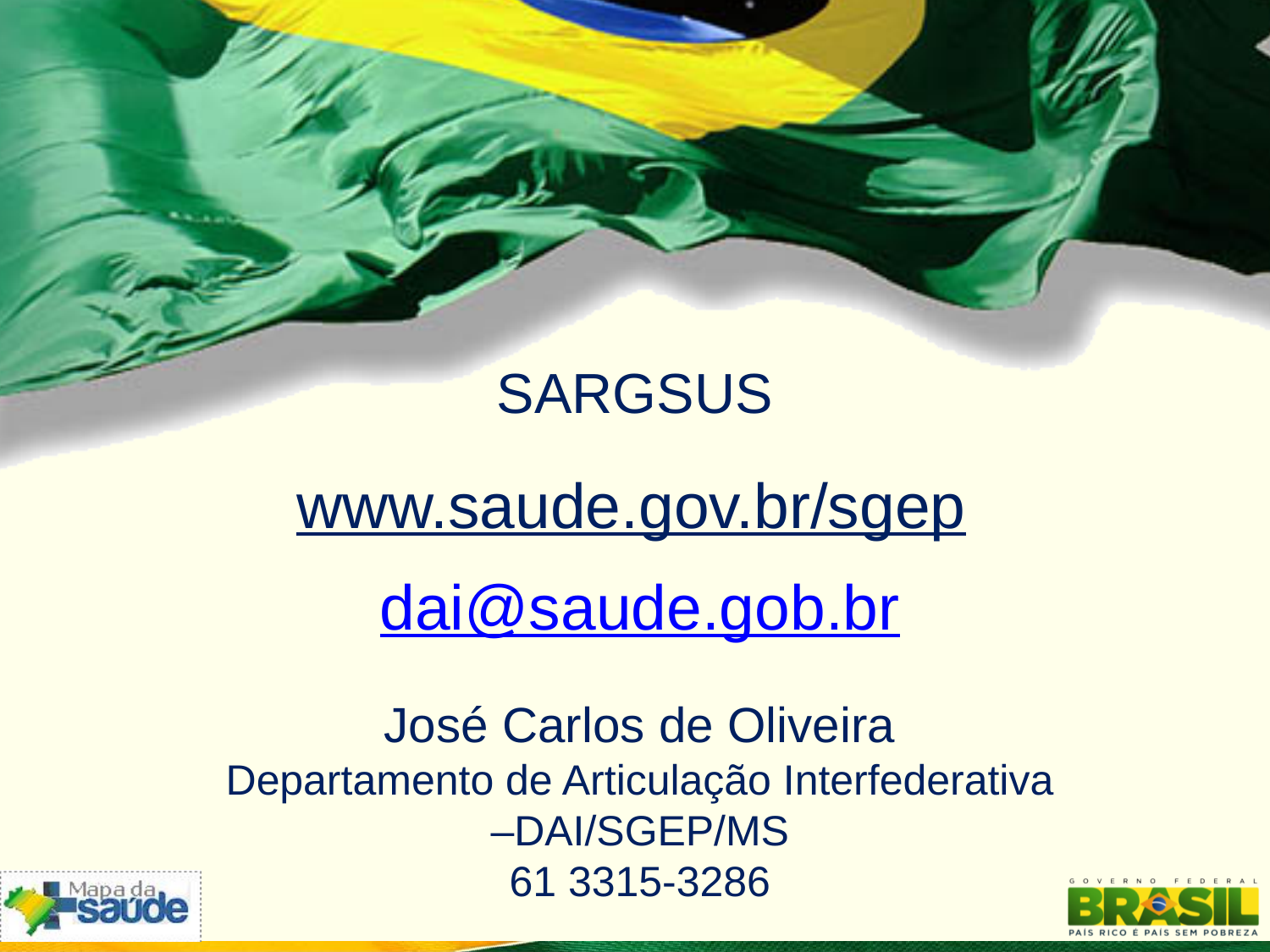

SARGSUS
www.saude.gov.br/sgep

dai@saude.gob.br

José Carlos de Oliveira
Departamento de Articulação Interfederativa –DAI/SGEP/MS
61 3315-3286